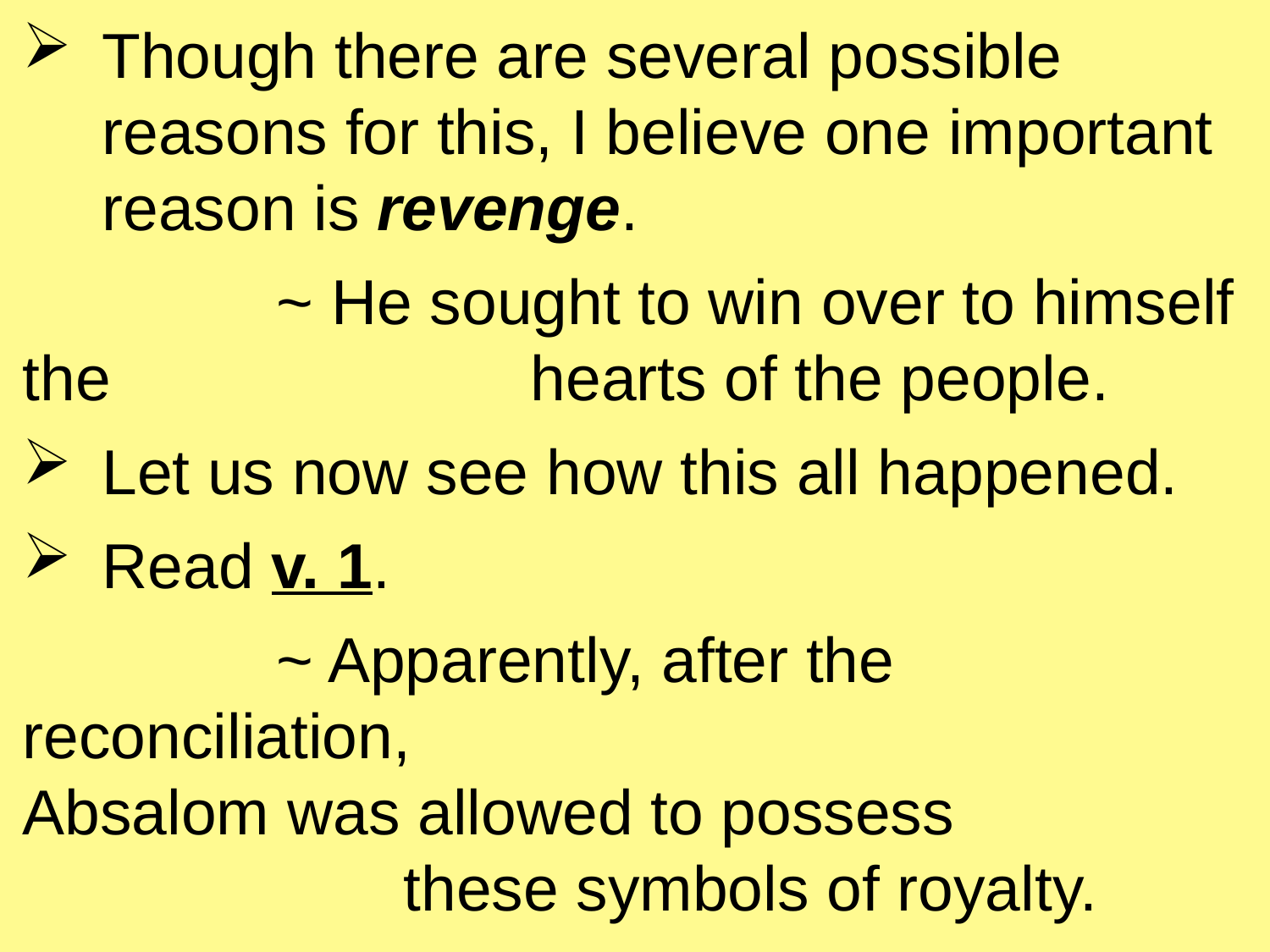

Though there are several possible reasons for this, I believe one important reason is revenge.
		~ He sought to win over to himself the 				hearts of the people.
Let us now see how this all happened.
Read v. 1.
		~ Apparently, after the reconciliation, 					Absalom was allowed to possess 					these symbols of royalty.